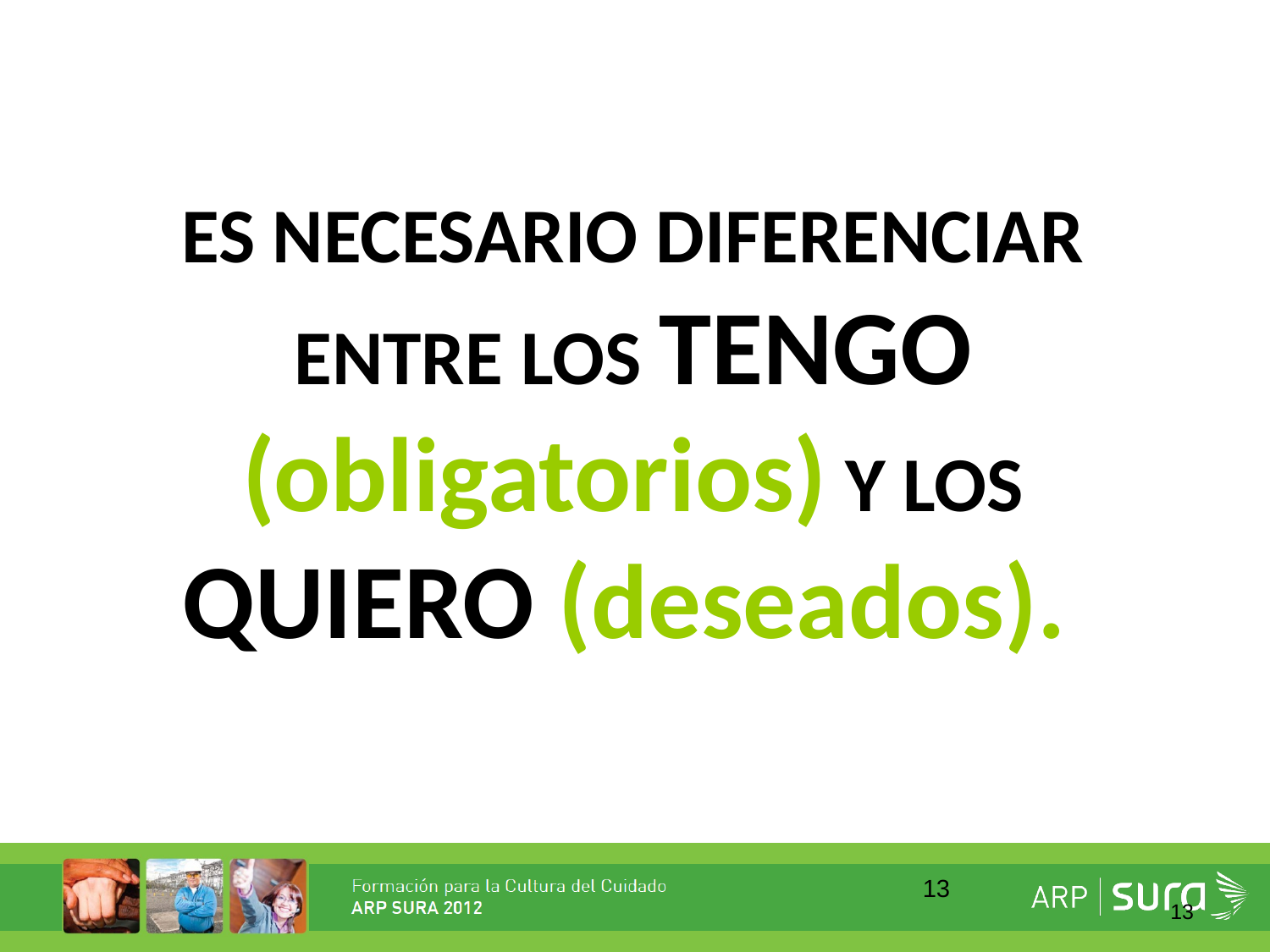

ES NECESARIO DIFERENCIAR ENTRE LOS TENGO (obligatorios) Y LOS QUIERO (deseados).
13
13